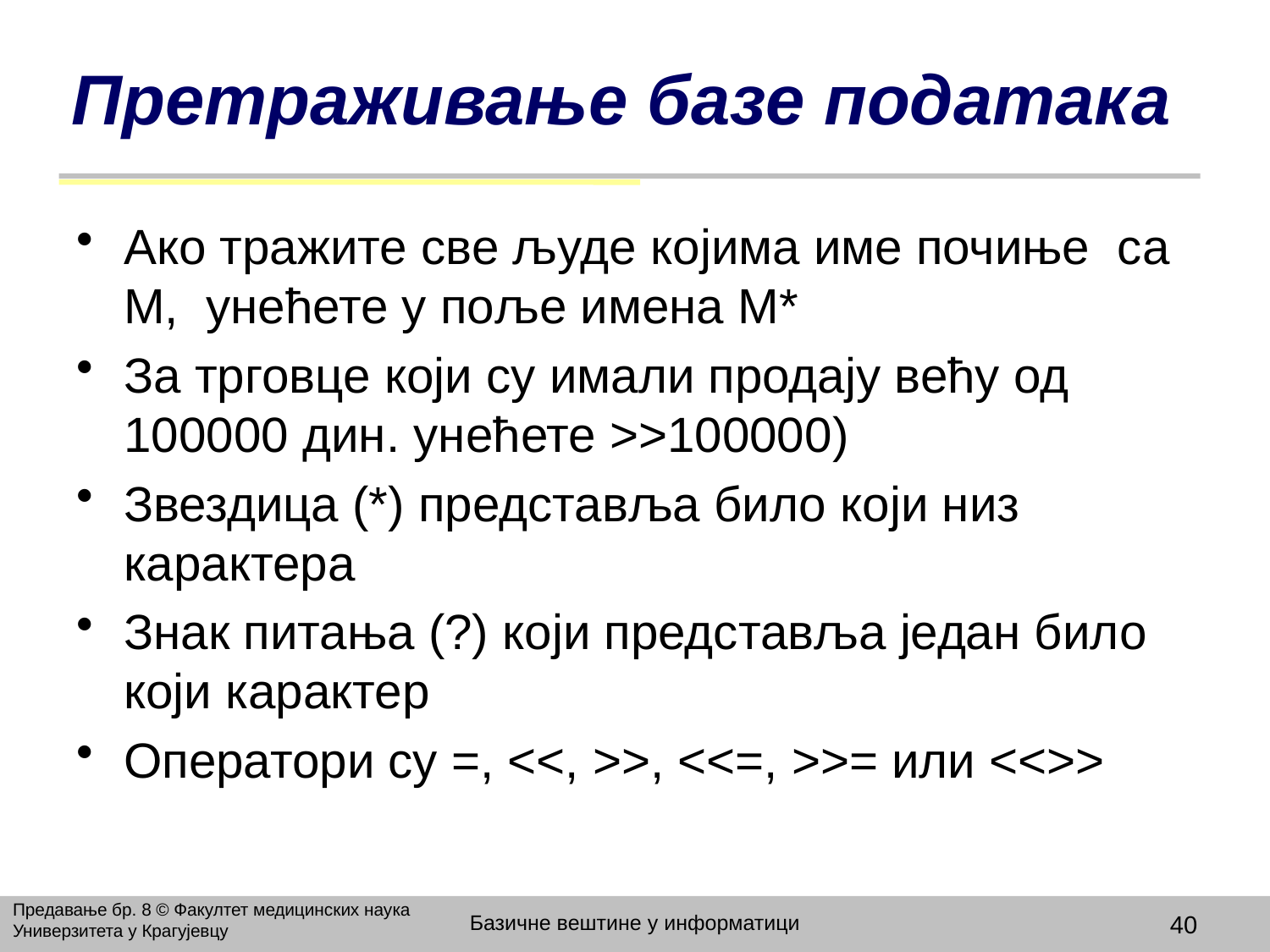

# Претраживање базе података
Ако тражите све људе којима име почиње  са  М,  унећете у поље имена М*
За трговце који су имали продају већу од 100000 дин. унећете >>100000)
Звездица (*) представља било који низ карактера
Знак питања (?) који представља један било који карактер
Оператори су =, <<, >>, <<=, >>= или <<>>
Предавање бр. 8 © Факултет медицинских наука Универзитета у Крагујевцу
Базичне вештине у информатици
40